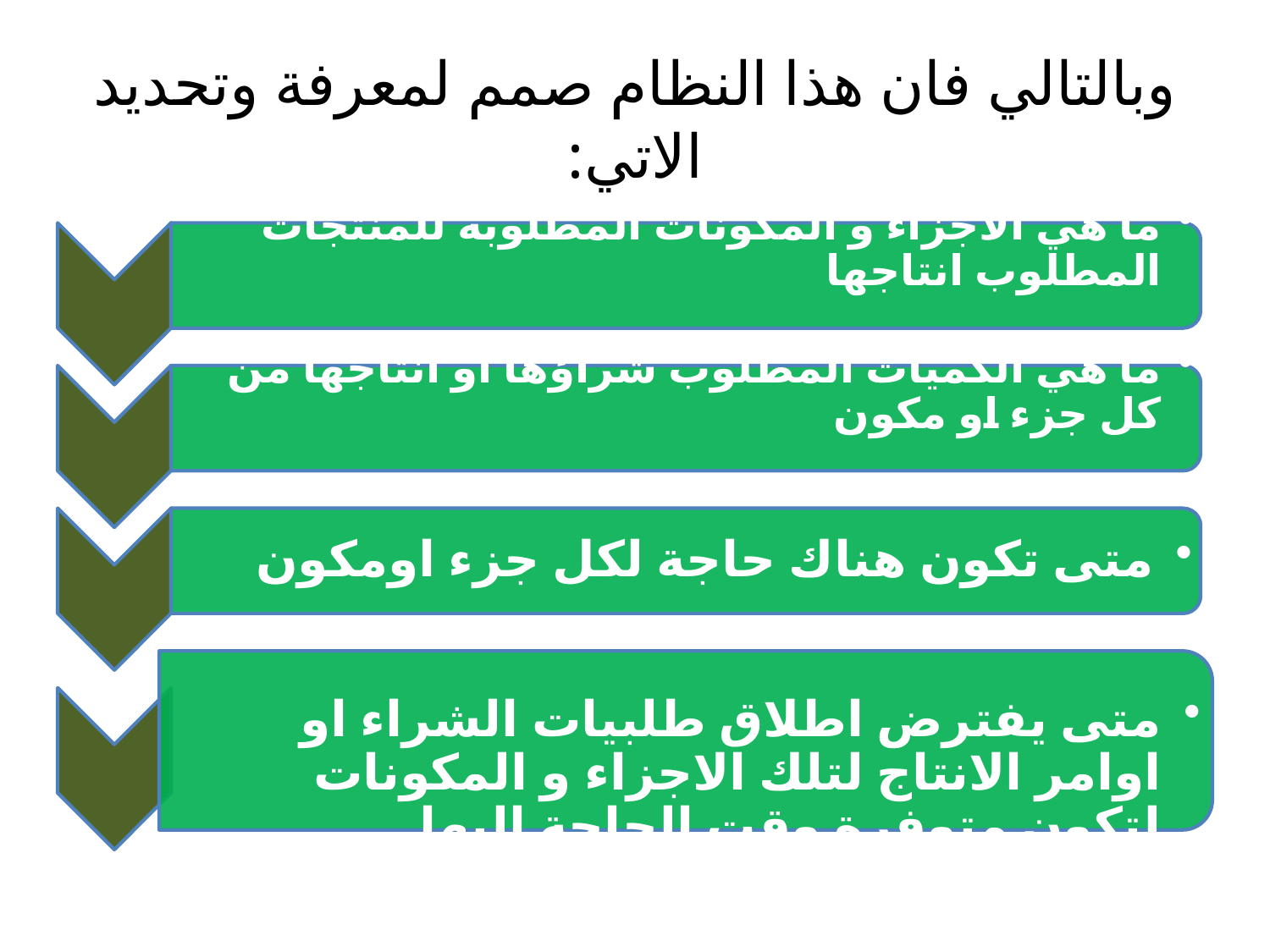

# وبالتالي فان هذا النظام صمم لمعرفة وتحديد الاتي:

ما هي الاجزاء و المكونات المطلوبة للمنتجات المطلوب انتاجها

ما هي الكميات المطلوب شراؤها او انتاجها من كل جزء او مكون

متى تكون هناك حاجة لكل جزء اومكون

متى يفترض اطلاق طلبيات الشراء او اوامر الانتاج لتلك الاجزاء و المكونات لتكون متوفرة وقت الحاجة اليها